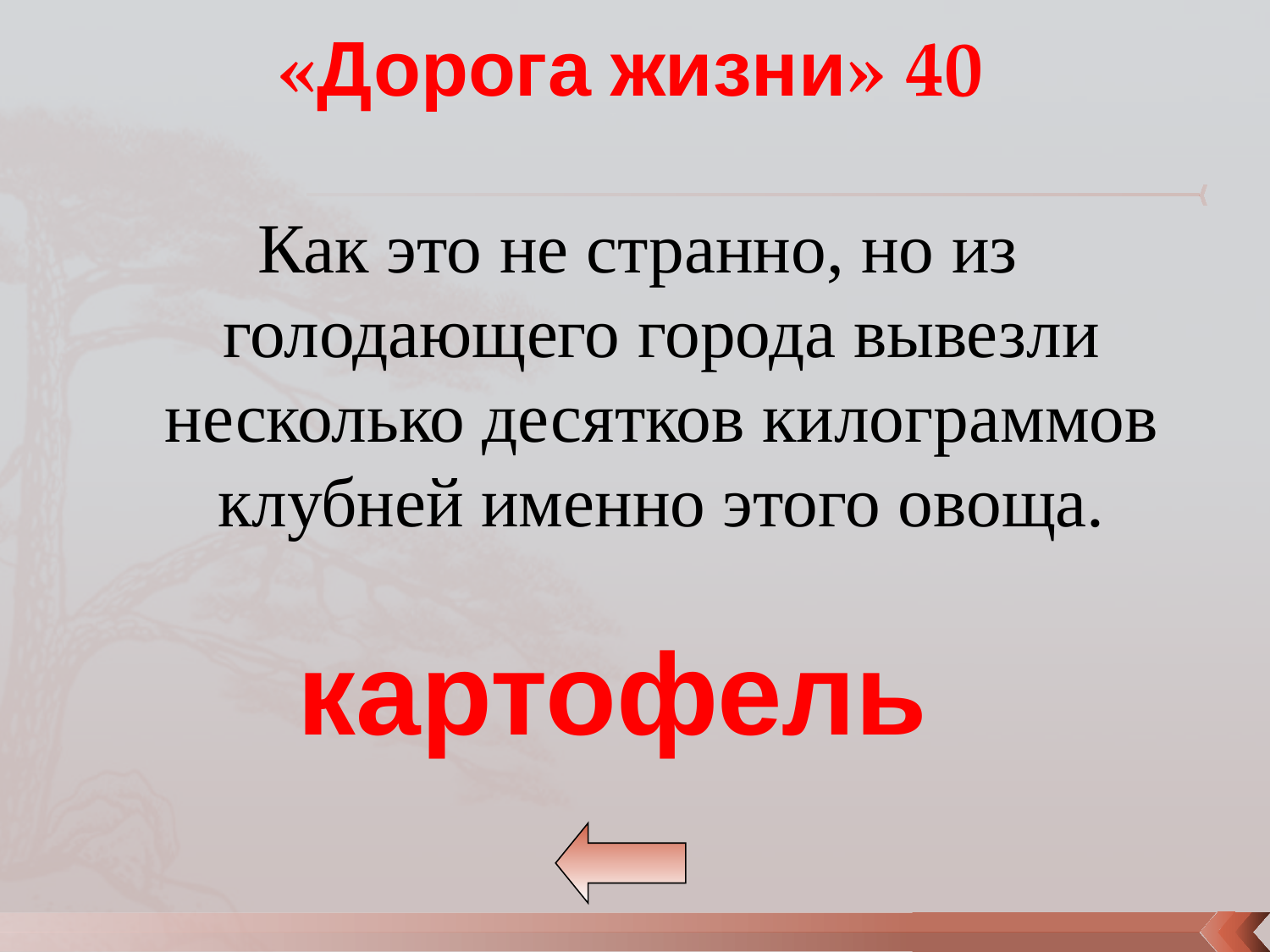

«Дорога жизни» 40
Как это не странно, но из голодающего города вывезли несколько десятков килограммов клубней именно этого овоща.
картофель